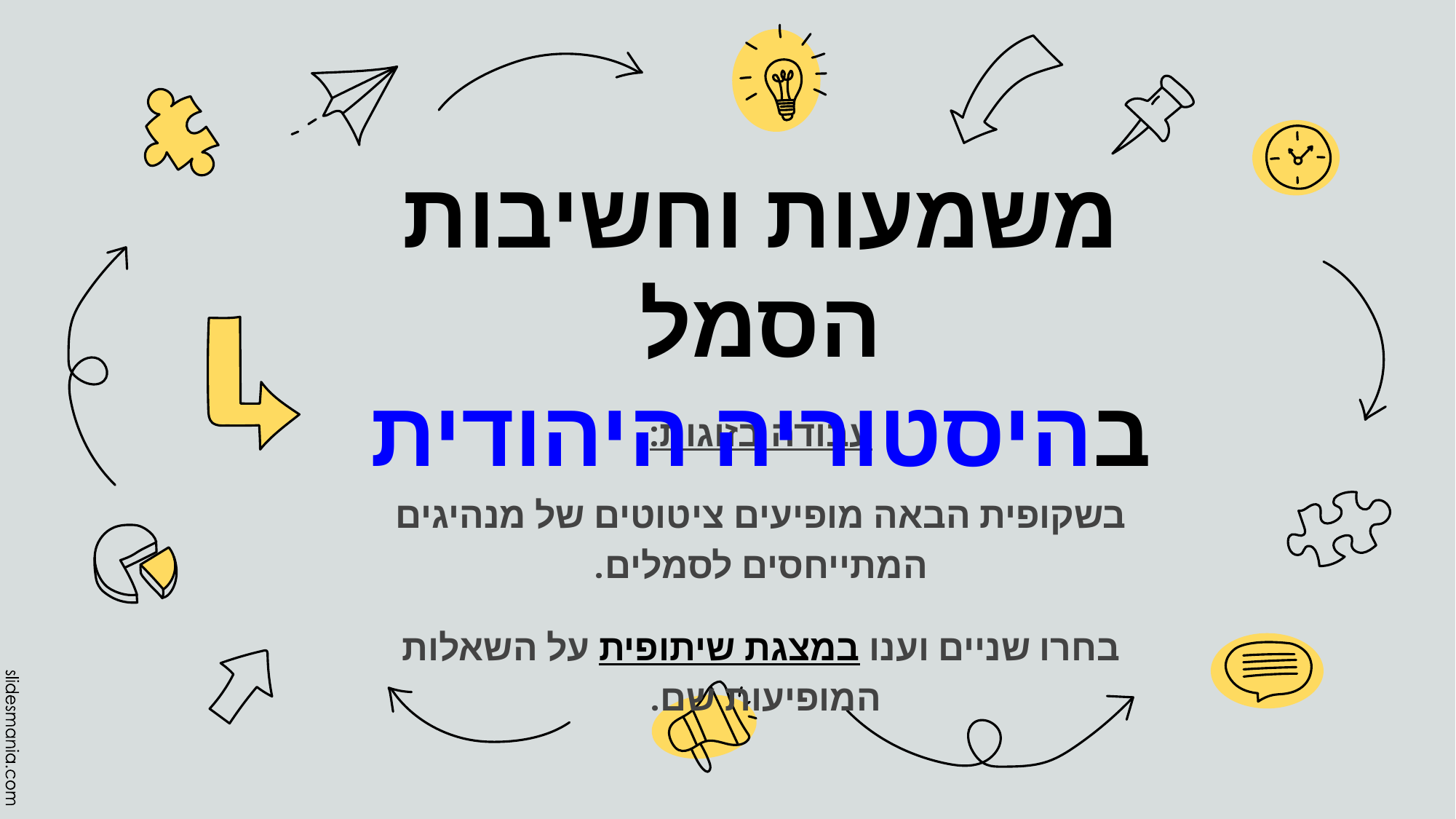

# משמעות וחשיבות הסמל
בהיסטוריה היהודית

עבודה בזוגות:
בשקופית הבאה מופיעים ציטוטים של מנהיגים המתייחסים לסמלים.
בחרו שניים וענו במצגת שיתופית על השאלות המופיעות שם.